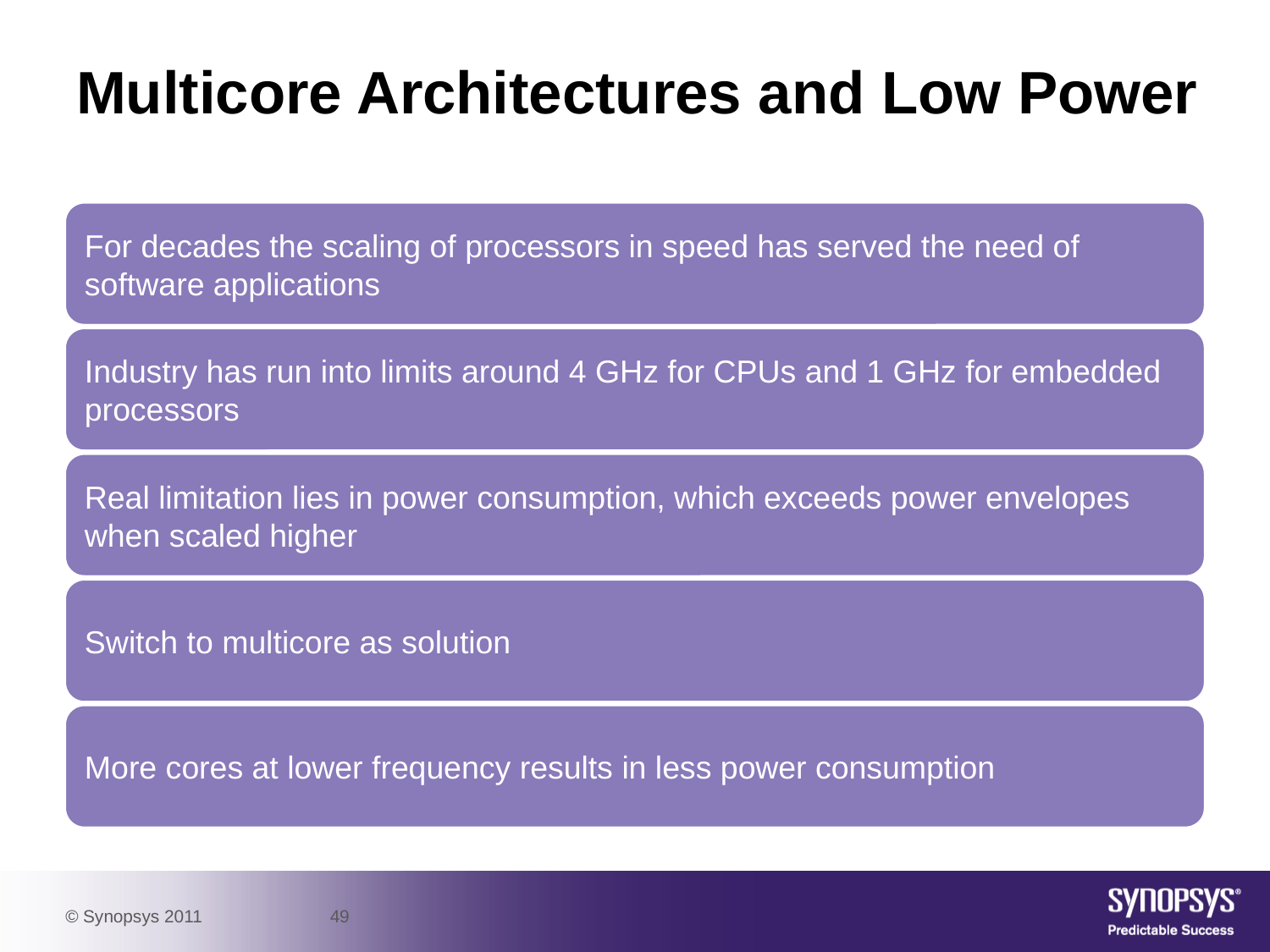

# Multicore Architectures and Low Power
For decades the scaling of processors in speed has served the need of software applications
Industry has run into limits around 4 GHz for CPUs and 1 GHz for embedded processors
Real limitation lies in power consumption, which exceeds power envelopes when scaled higher
Switch to multicore as solution
More cores at lower frequency results in less power consumption